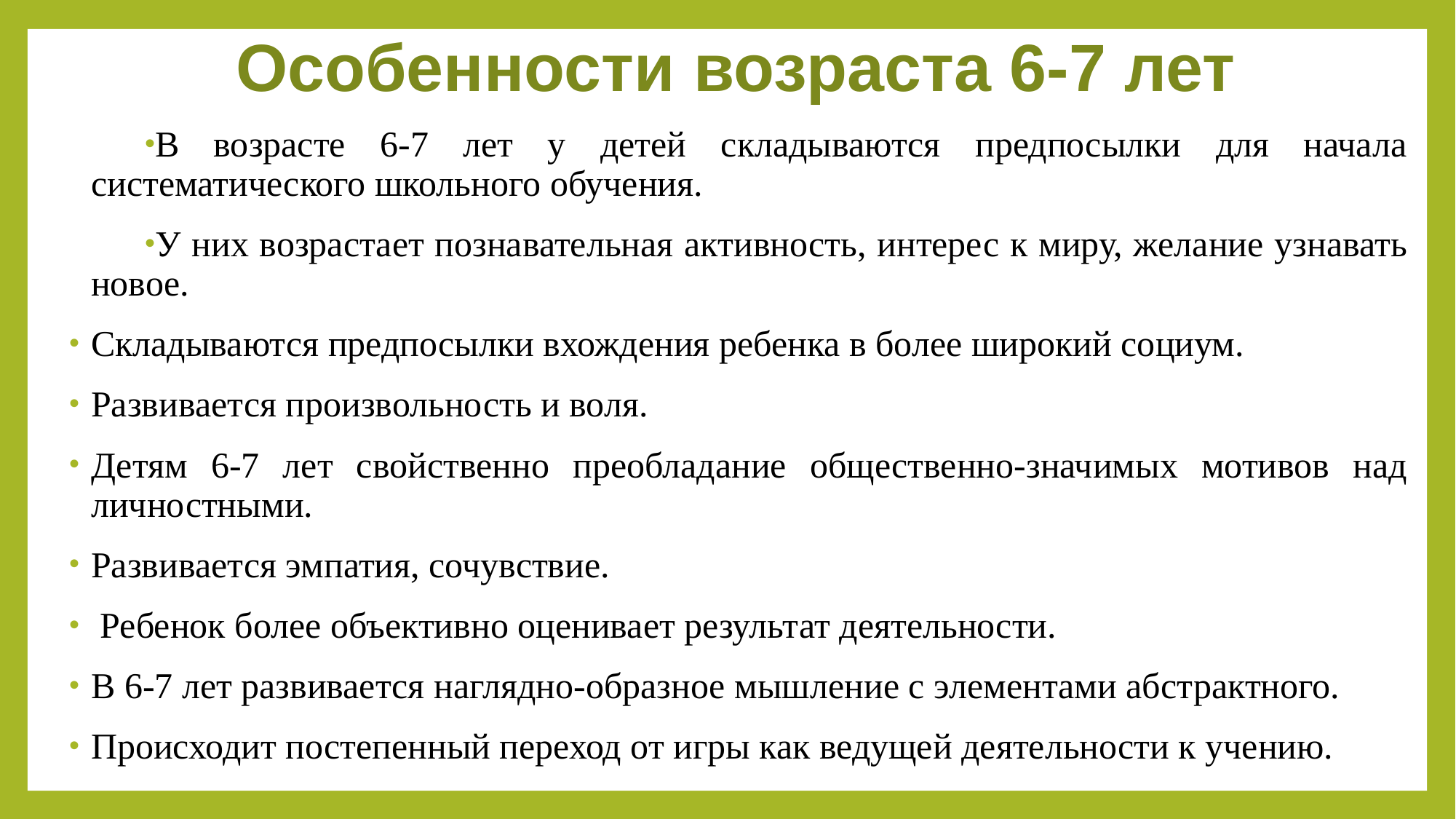

# Особенности возраста 6-7 лет
В возрасте 6-7 лет у детей складываются предпосылки для начала систематического школьного обучения.
У них возрастает познавательная активность, интерес к миру, желание узнавать новое.
Складываются предпосылки вхождения ребенка в более широкий социум.
Развивается произвольность и воля.
Детям 6-7 лет свойственно преобладание общественно-значимых мотивов над личностными.
Развивается эмпатия, сочувствие.
 Ребенок более объективно оценивает результат деятельности.
В 6-7 лет развивается наглядно-образное мышление с элементами абстрактного.
Происходит постепенный переход от игры как ведущей деятельности к учению.